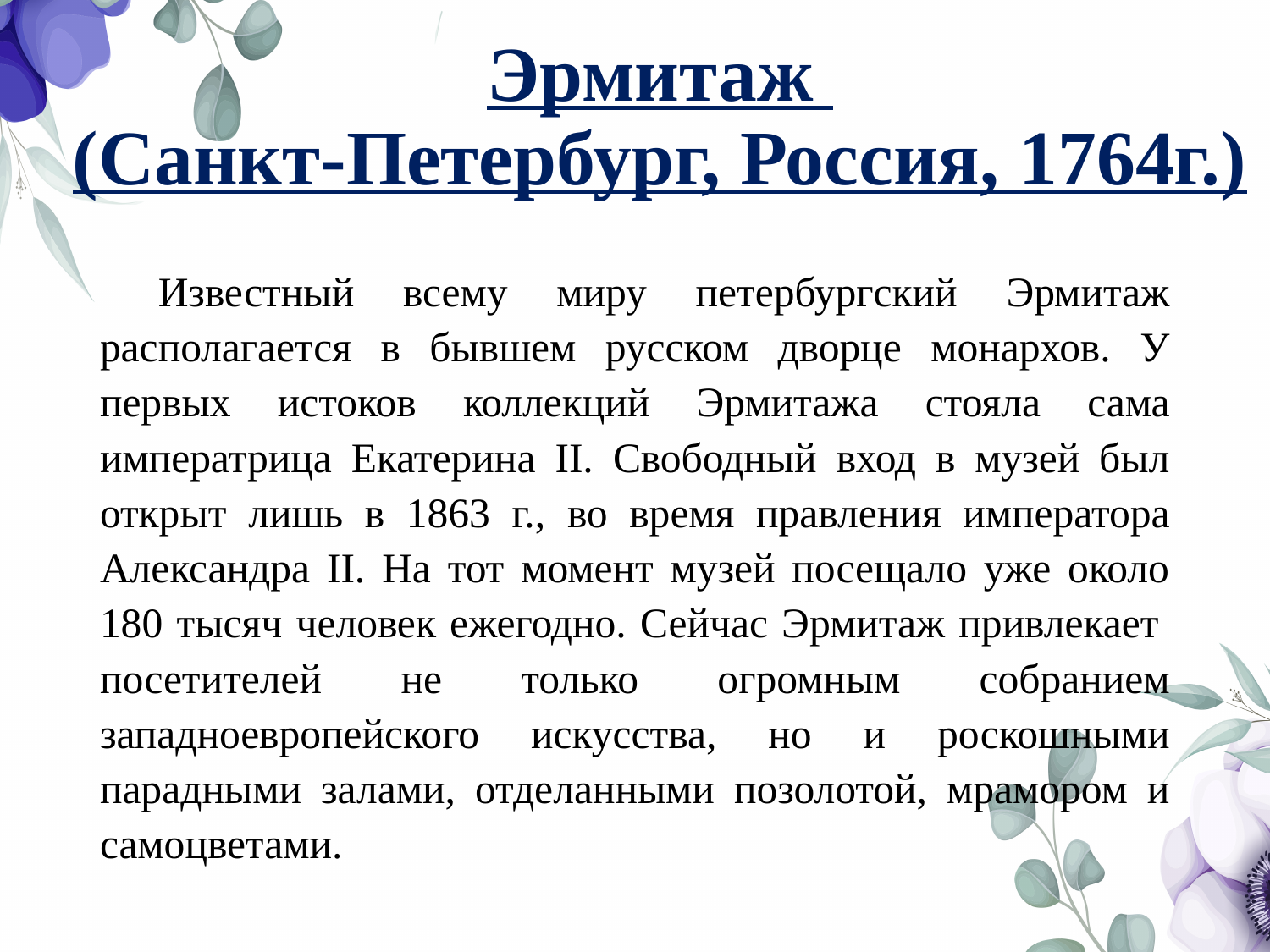

# Эрмитаж (Санкт-Петербург, Россия, 1764г.)
Известный всему миру петербургский Эрмитаж располагается в бывшем русском дворце монархов. У первых истоков коллекций Эрмитажа стояла сама императрица Екатерина II. Свободный вход в музей был открыт лишь в 1863 г., во время правления императора Александра II. На тот момент музей посещало уже около 180 тысяч человек ежегодно. Сейчас Эрмитаж привлекает  посетителей не только огромным собранием западноевропейского искусства, но и роскошными парадными залами, отделанными позолотой, мрамором и самоцветами.